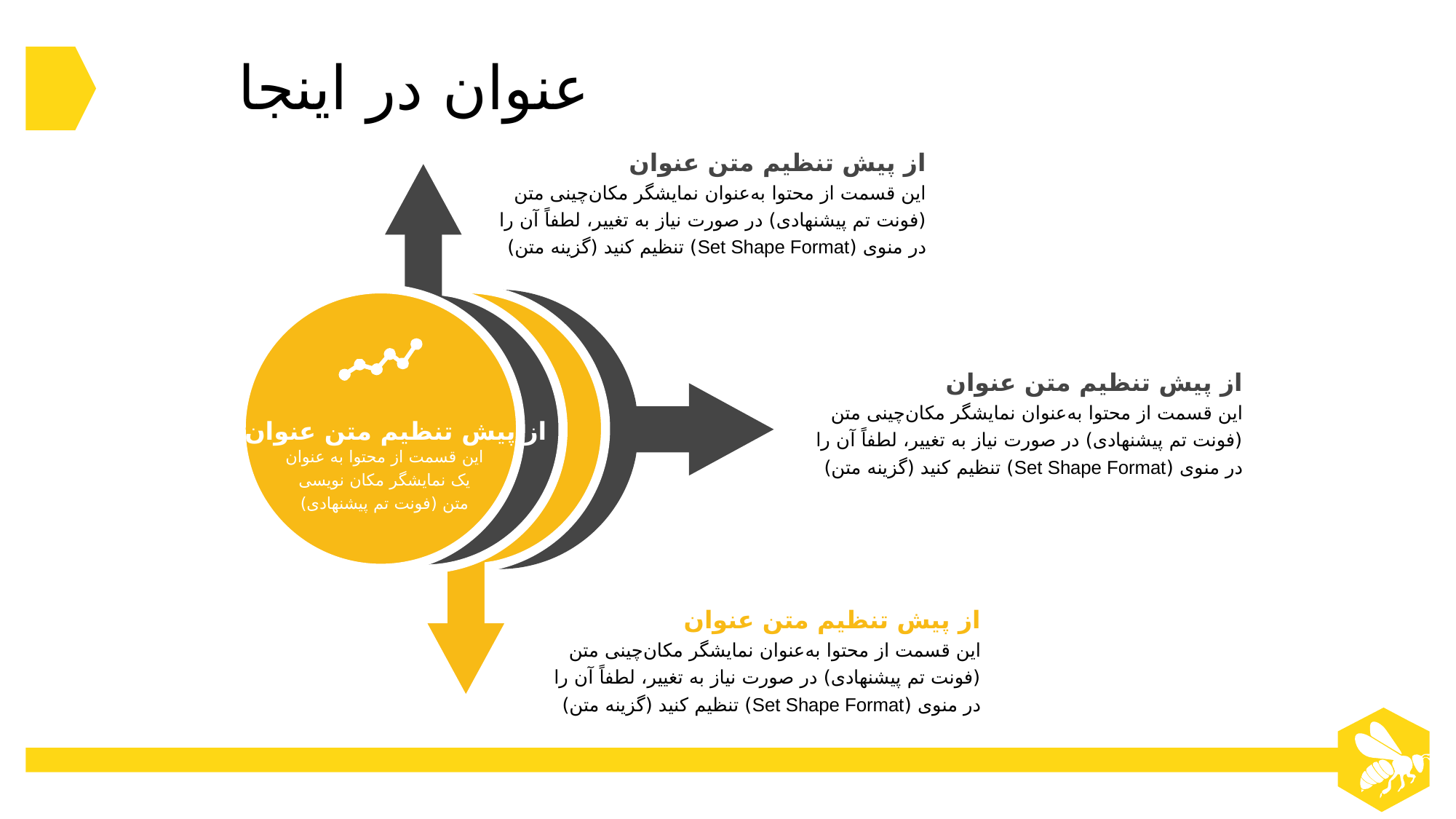

عنوان در اینجا
از پیش تنظیم متن عنوان
این قسمت از محتوا به‌عنوان نمایشگر مکان‌چینی متن (فونت تم پیشنهادی) در صورت نیاز به تغییر، لطفاً آن را در منوی (Set Shape Format) تنظیم کنید (گزینه متن)

از پیش تنظیم متن عنوان
این قسمت از محتوا به عنوان یک نمایشگر مکان نویسی متن (فونت تم پیشنهادی)
از پیش تنظیم متن عنوان
این قسمت از محتوا به‌عنوان نمایشگر مکان‌چینی متن (فونت تم پیشنهادی) در صورت نیاز به تغییر، لطفاً آن را در منوی (Set Shape Format) تنظیم کنید (گزینه متن)
از پیش تنظیم متن عنوان
این قسمت از محتوا به‌عنوان نمایشگر مکان‌چینی متن (فونت تم پیشنهادی) در صورت نیاز به تغییر، لطفاً آن را در منوی (Set Shape Format) تنظیم کنید (گزینه متن)